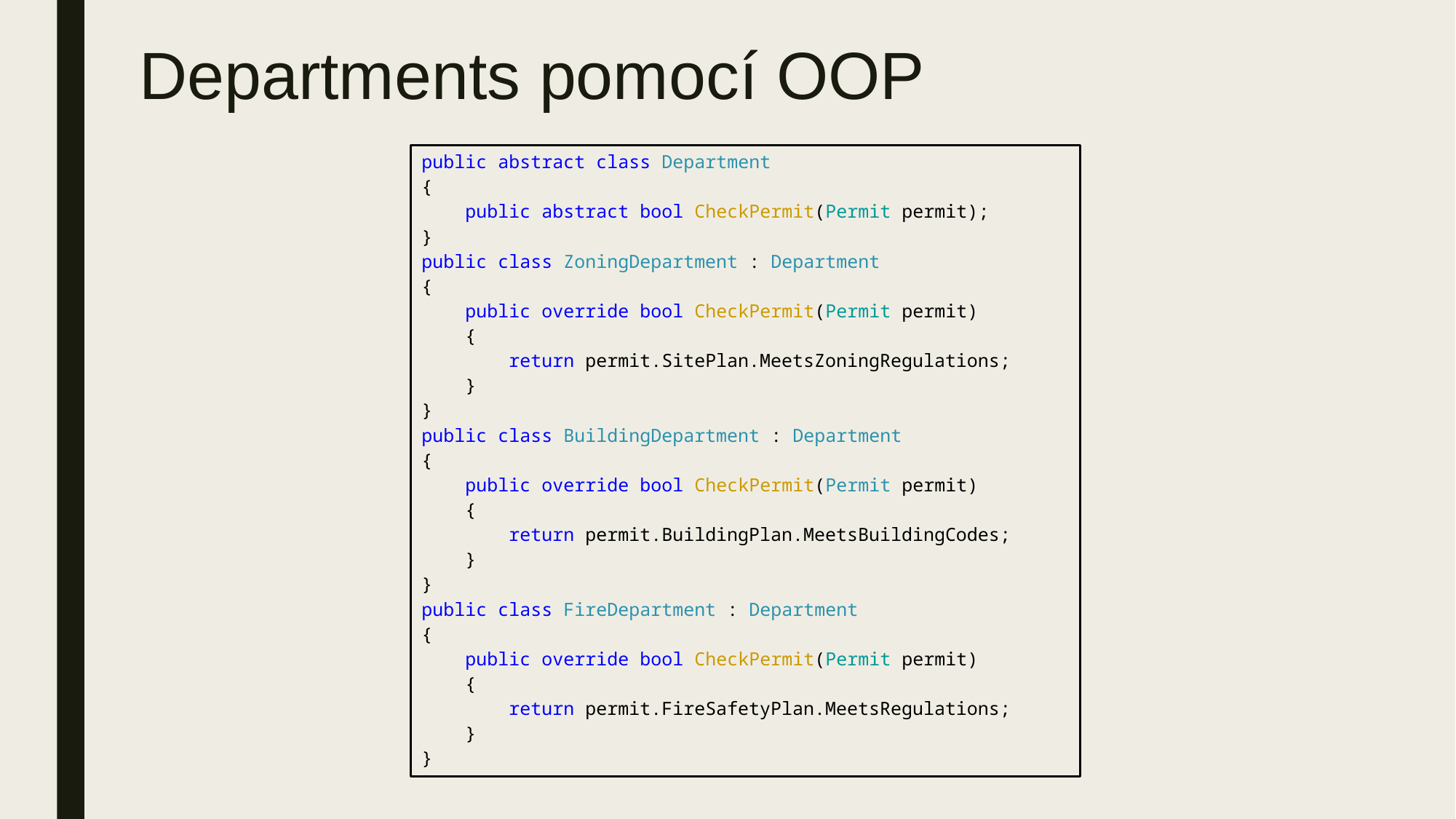

# Departments pomocí OOP
public abstract class Department
{
    public abstract bool CheckPermit(Permit permit);
}
public class ZoningDepartment : Department
{
    public override bool CheckPermit(Permit permit)
    {
        return permit.SitePlan.MeetsZoningRegulations;
    }
}
public class BuildingDepartment : Department
{
    public override bool CheckPermit(Permit permit)
    {
        return permit.BuildingPlan.MeetsBuildingCodes;
    }
}
public class FireDepartment : Department
{
    public override bool CheckPermit(Permit permit)
    {
        return permit.FireSafetyPlan.MeetsRegulations;
    }
}